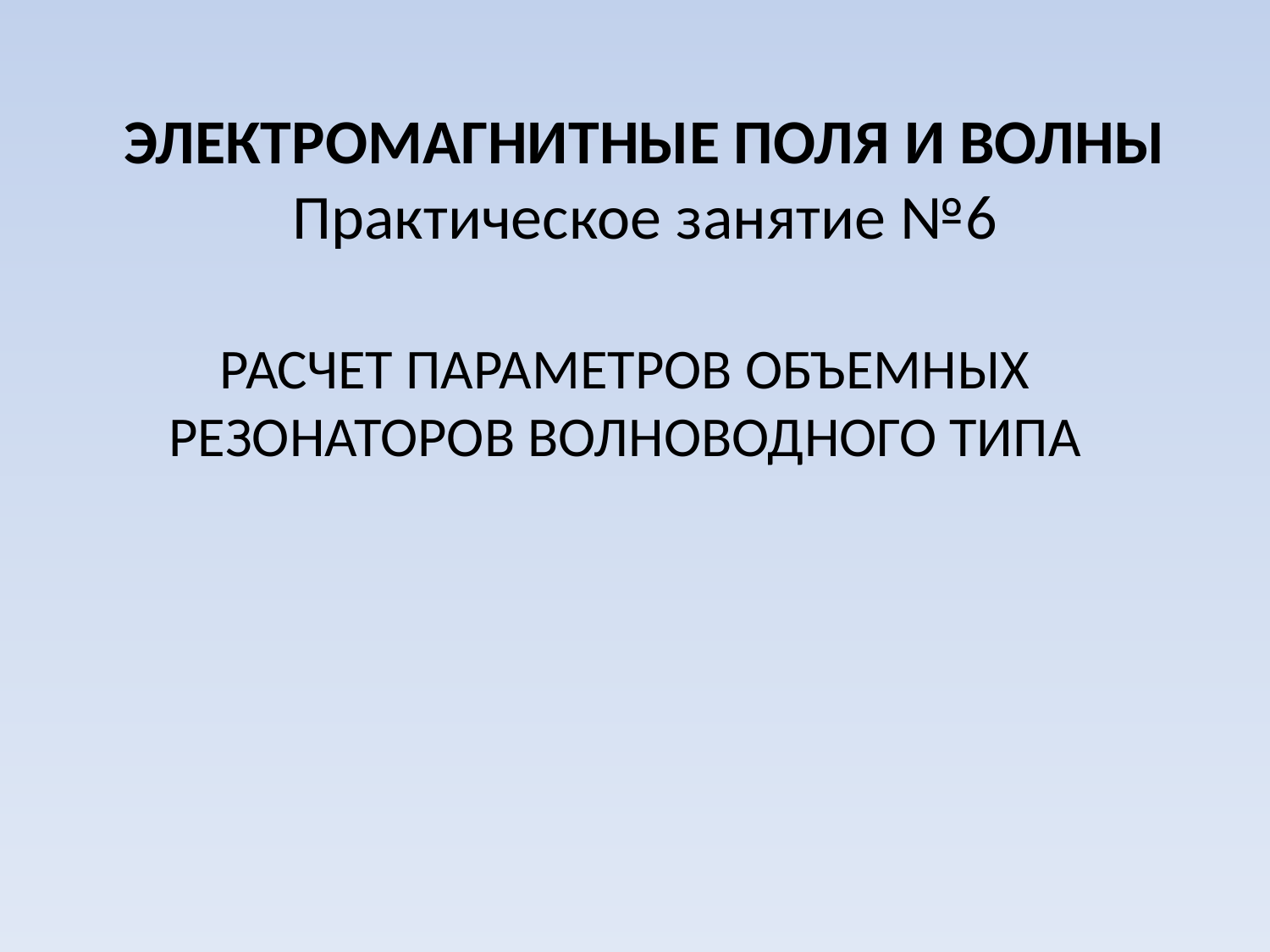

# Электромагнитные поля и волны Практическое занятие №6
РАСЧЕТ ПАРАМЕТРОВ ОБЪЕМНЫХ РЕЗОНАТОРОВ ВОЛНОВОДНОГО ТИПА